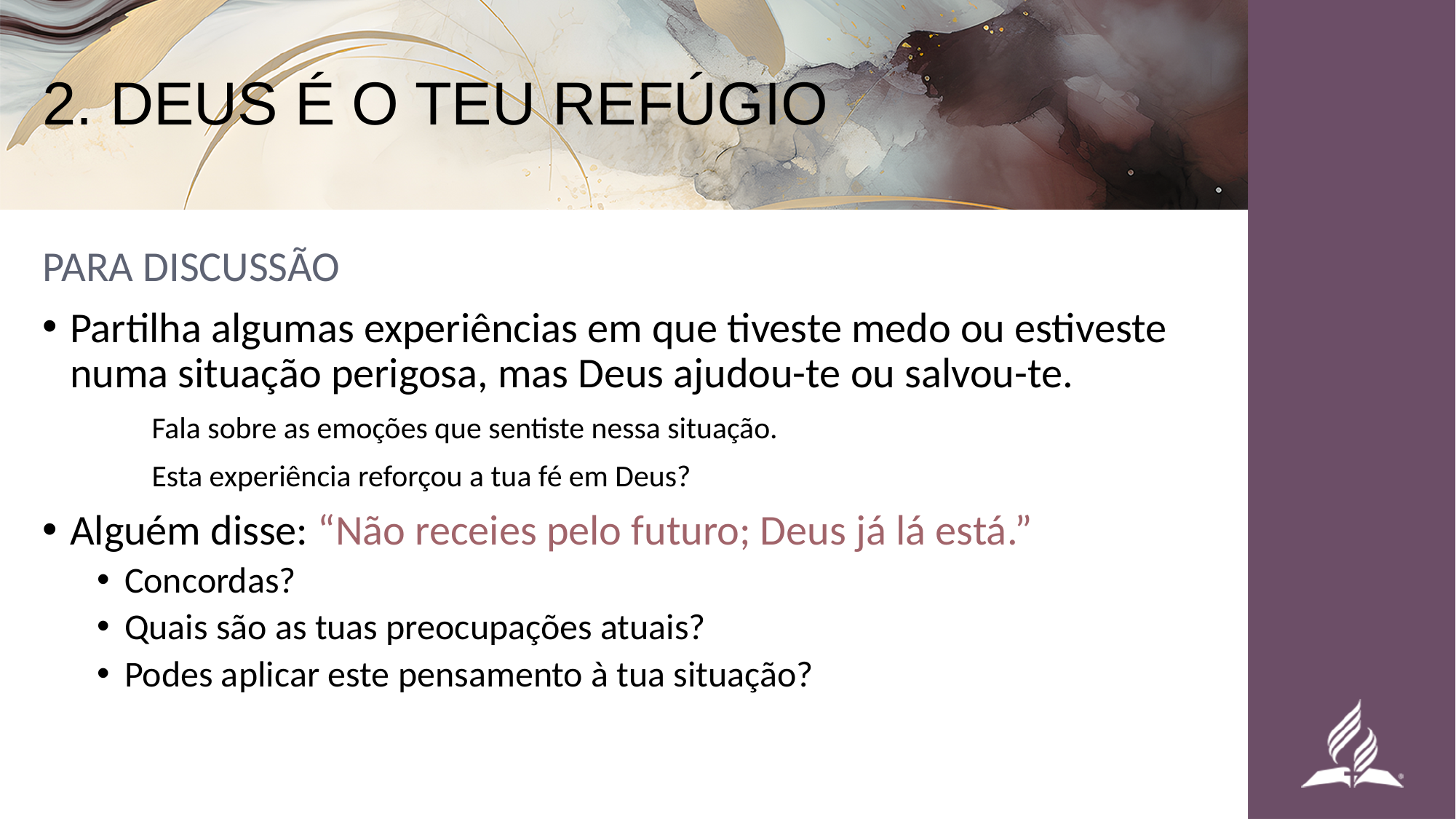

# 2. DEUS É O TEU REFÚGIO
PARA DISCUSSÃO
Partilha algumas experiências em que tiveste medo ou estiveste numa situação perigosa, mas Deus ajudou-te ou salvou-te.
	Fala sobre as emoções que sentiste nessa situação.
	Esta experiência reforçou a tua fé em Deus?
Alguém disse: “Não receies pelo futuro; Deus já lá está.”
Concordas?
Quais são as tuas preocupações atuais?
Podes aplicar este pensamento à tua situação?